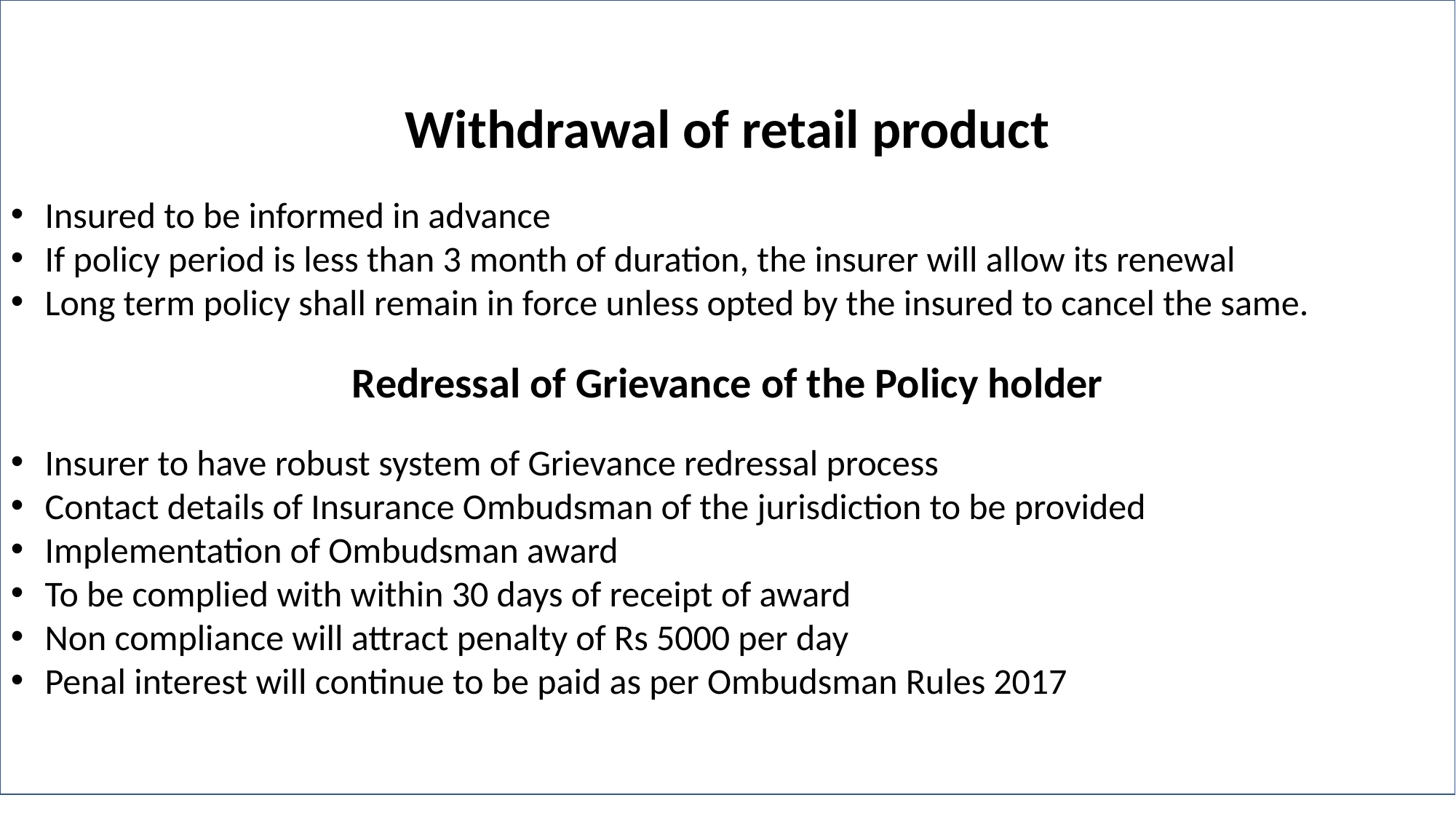

Withdrawal of retail product

Insured to be informed in advance
If policy period is less than 3 month of duration, the insurer will allow its renewal
Long term policy shall remain in force unless opted by the insured to cancel the same.

Redressal of Grievance of the Policy holder

Insurer to have robust system of Grievance redressal process
Contact details of Insurance Ombudsman of the jurisdiction to be provided
Implementation of Ombudsman award
To be complied with within 30 days of receipt of award
Non compliance will attract penalty of Rs 5000 per day
Penal interest will continue to be paid as per Ombudsman Rules 2017